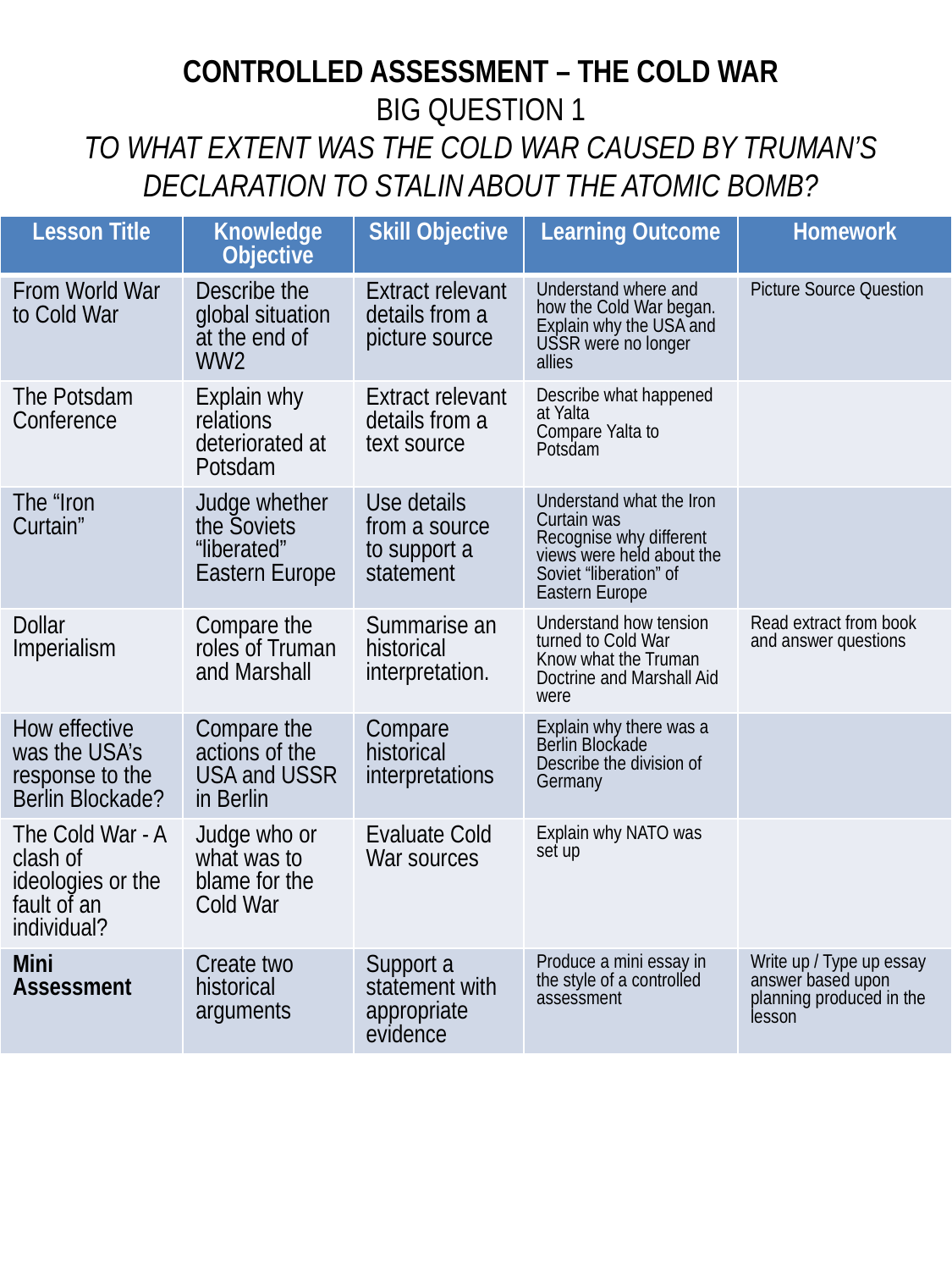

CONTROLLED ASSESSMENT – THE COLD WAR
BIG QUESTION 1
TO WHAT EXTENT WAS THE COLD WAR CAUSED BY TRUMAN’S DECLARATION TO STALIN ABOUT THE ATOMIC BOMB?
| Lesson Title | Knowledge Objective | Skill Objective | Learning Outcome | Homework |
| --- | --- | --- | --- | --- |
| From World War to Cold War | Describe the global situation at the end of WW2 | Extract relevant details from a picture source | Understand where and how the Cold War began. Explain why the USA and USSR were no longer allies | Picture Source Question |
| The Potsdam Conference | Explain why relations deteriorated at Potsdam | Extract relevant details from a text source | Describe what happened at Yalta Compare Yalta to Potsdam |  |
| The “Iron Curtain” | Judge whether the Soviets “liberated” Eastern Europe | Use details from a source to support a statement | Understand what the Iron Curtain was Recognise why different views were held about the Soviet “liberation” of Eastern Europe |  |
| Dollar Imperialism | Compare the roles of Truman and Marshall | Summarise an historical interpretation. | Understand how tension turned to Cold War Know what the Truman Doctrine and Marshall Aid were | Read extract from book and answer questions |
| How effective was the USA’s response to the Berlin Blockade? | Compare the actions of the USA and USSR in Berlin | Compare historical interpretations | Explain why there was a Berlin Blockade Describe the division of Germany |  |
| The Cold War - A clash of ideologies or the fault of an individual? | Judge who or what was to blame for the Cold War | Evaluate Cold War sources | Explain why NATO was set up |  |
| Mini Assessment | Create two historical arguments | Support a statement with appropriate evidence | Produce a mini essay in the style of a controlled assessment | Write up / Type up essay answer based upon planning produced in the lesson |